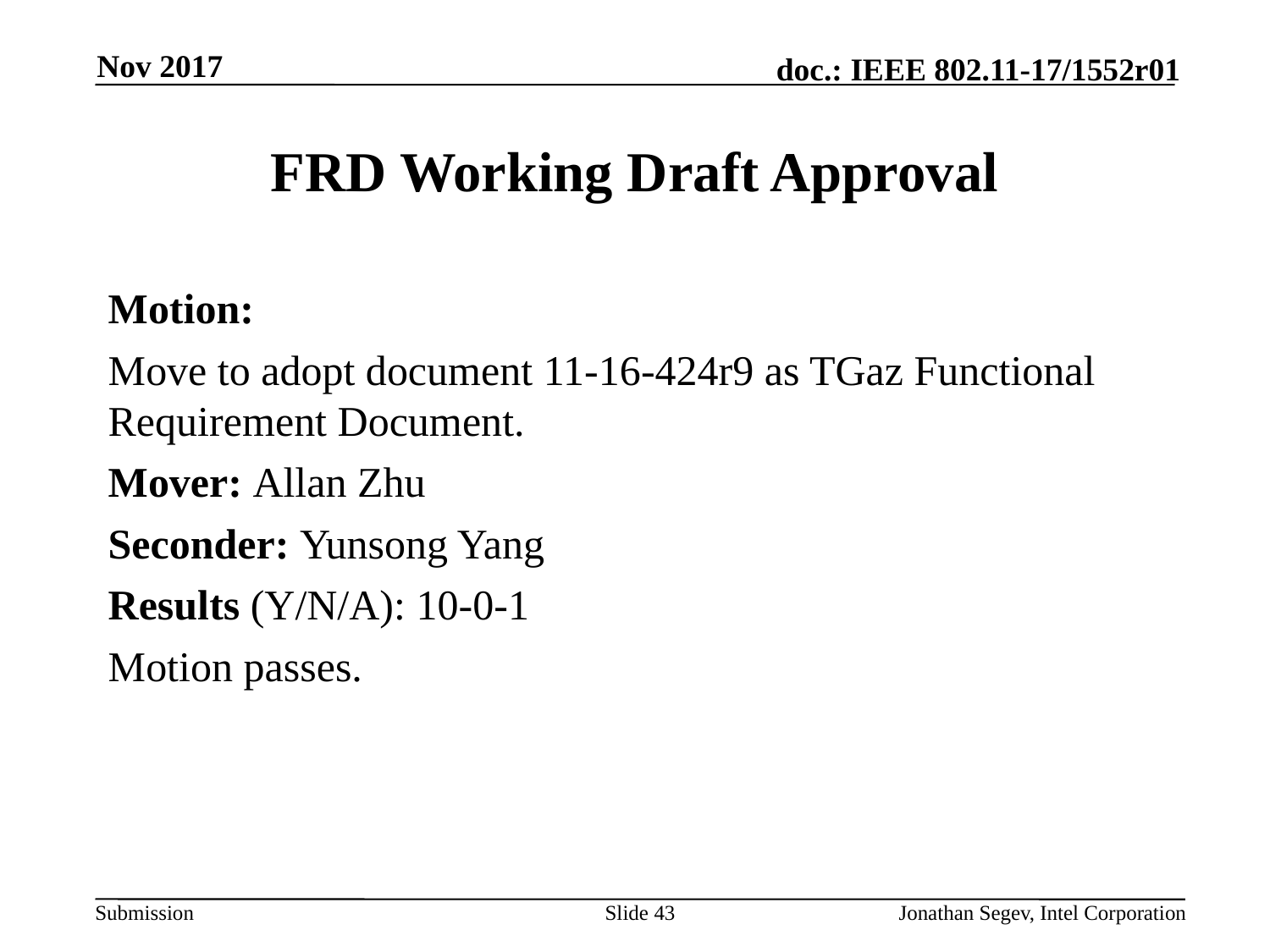

Nov 2017
# FRD Working Draft Approval
Motion:
Move to adopt document 11-16-424r9 as TGaz Functional Requirement Document.
Mover: Allan Zhu
Seconder: Yunsong Yang
Results (Y/N/A): 10-0-1
Motion passes.
Slide 43
Jonathan Segev, Intel Corporation